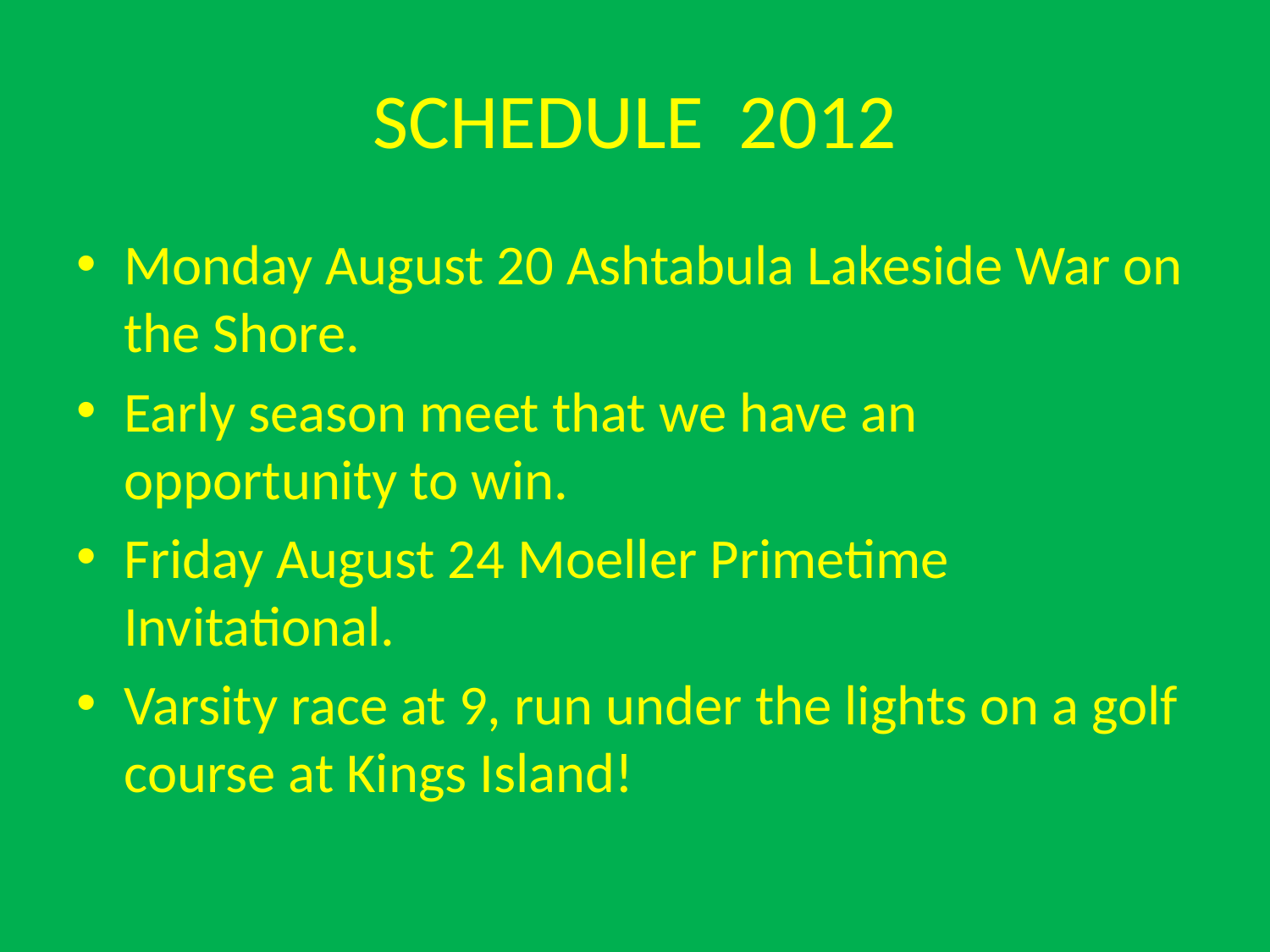

# SCHEDULE  2012
Monday August 20 Ashtabula Lakeside War on the Shore.
Early season meet that we have an opportunity to win.
Friday August 24 Moeller Primetime Invitational.
Varsity race at 9, run under the lights on a golf course at Kings Island!